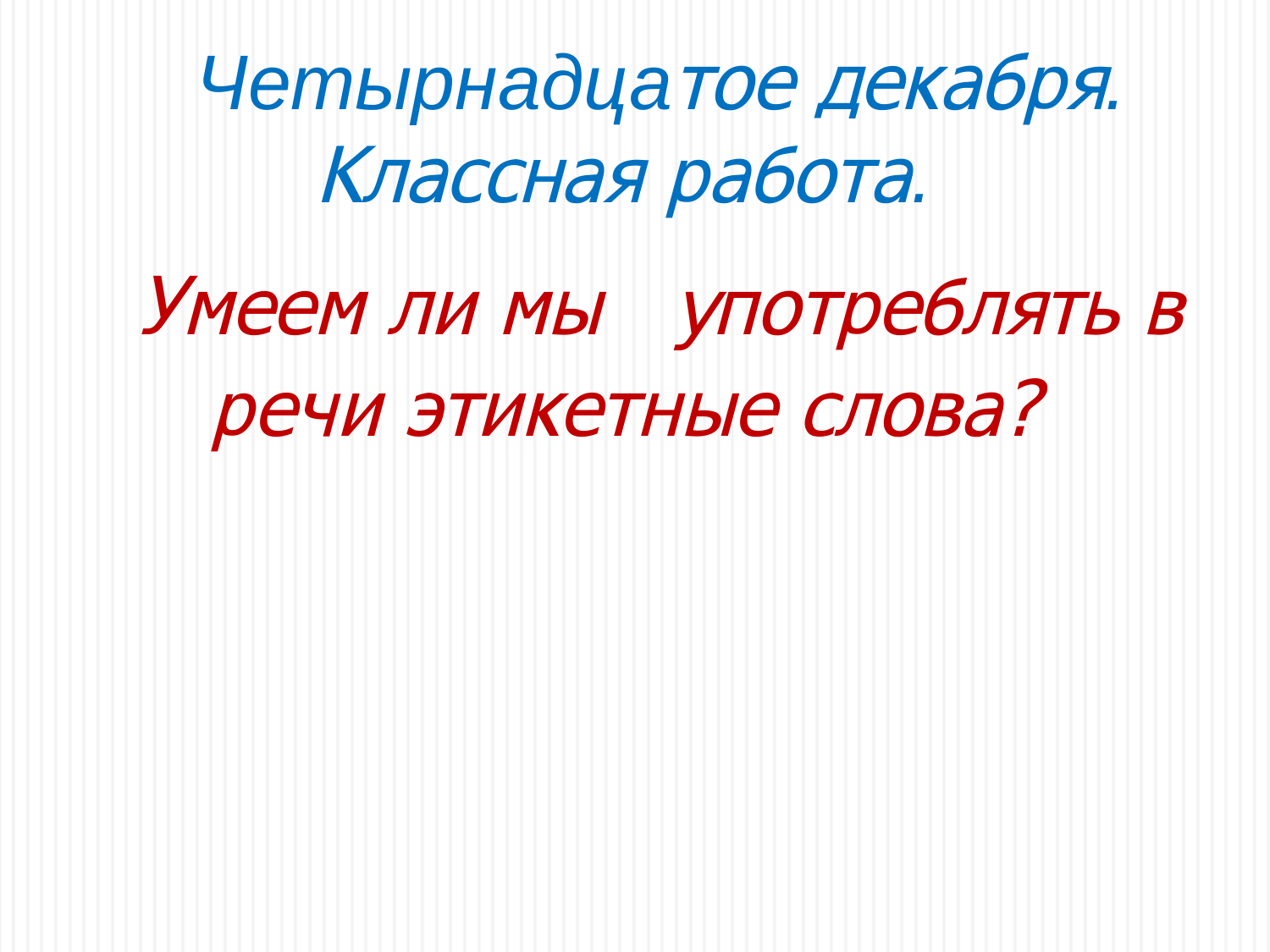

Четырнадцатое декабря.
Классная работа.
  Умеем ли мы   употреблять в речи этикетные слова?